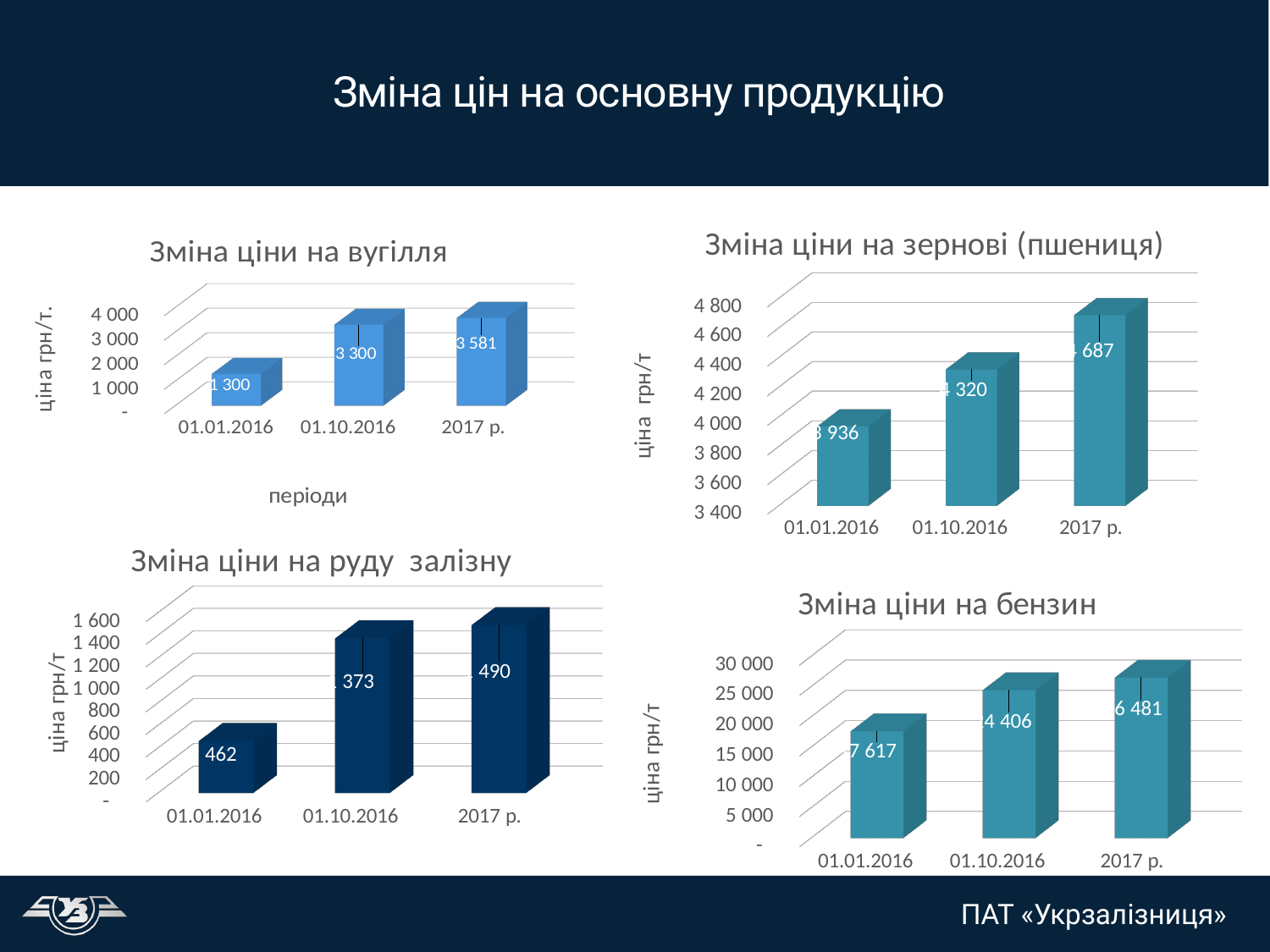

# Зміна цін на основну продукцію

[unsupported chart]

[unsupported chart]

[unsupported chart]

[unsupported chart]